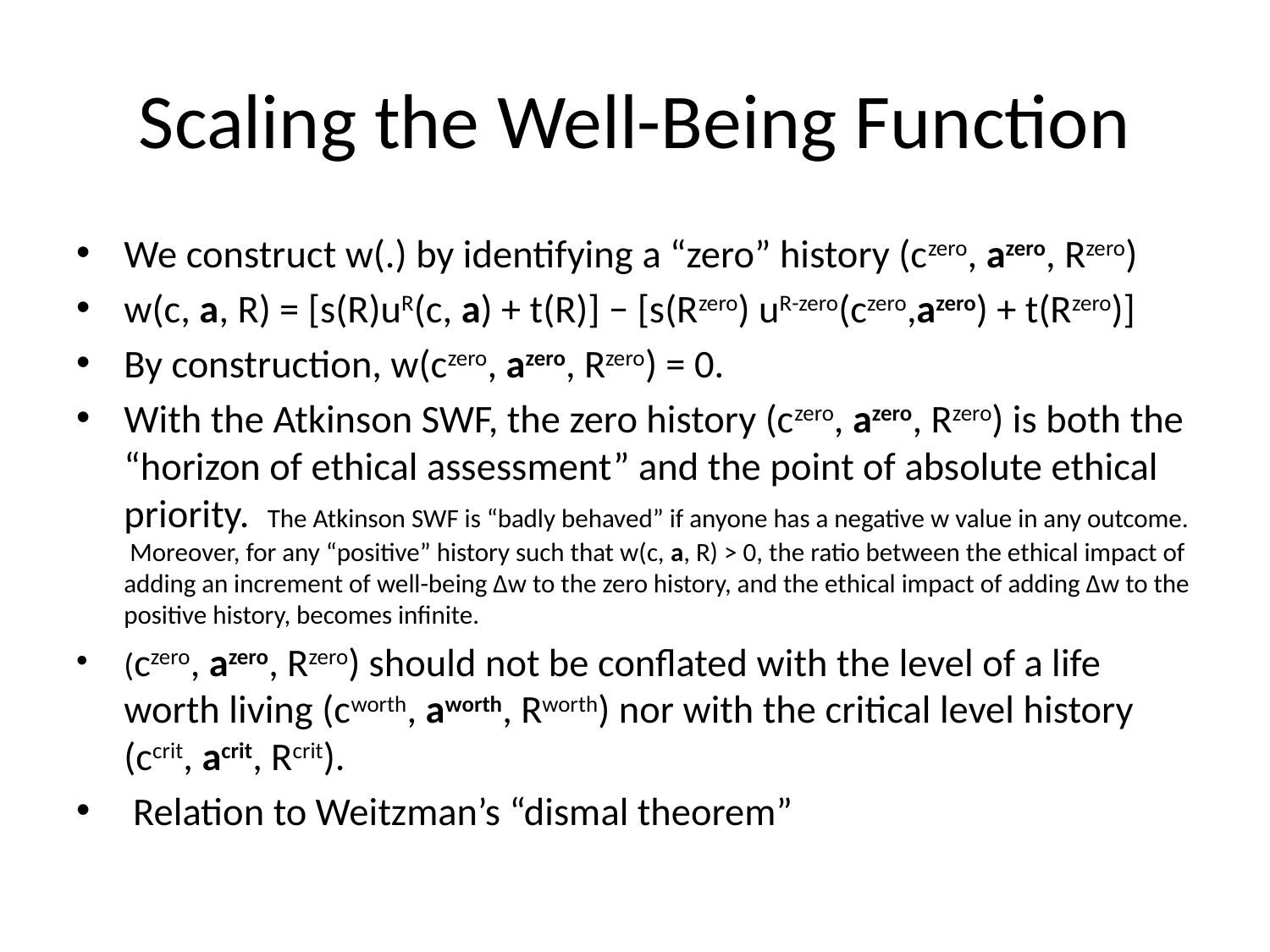

# Scaling the Well-Being Function
We construct w(.) by identifying a “zero” history (czero, azero, Rzero)
w(c, a, R) = [s(R)uR(c, a) + t(R)] − [s(Rzero) uR-zero(czero,azero) + t(Rzero)]
By construction, w(czero, azero, Rzero) = 0.
With the Atkinson SWF, the zero history (czero, azero, Rzero) is both the “horizon of ethical assessment” and the point of absolute ethical priority.  The Atkinson SWF is “badly behaved” if anyone has a negative w value in any outcome.  Moreover, for any “positive” history such that w(c, a, R) > 0, the ratio between the ethical impact of adding an increment of well-being ∆w to the zero history, and the ethical impact of adding ∆w to the positive history, becomes infinite.
(czero, azero, Rzero) should not be conflated with the level of a life worth living (cworth, aworth, Rworth) nor with the critical level history (ccrit, acrit, Rcrit).
 Relation to Weitzman’s “dismal theorem”